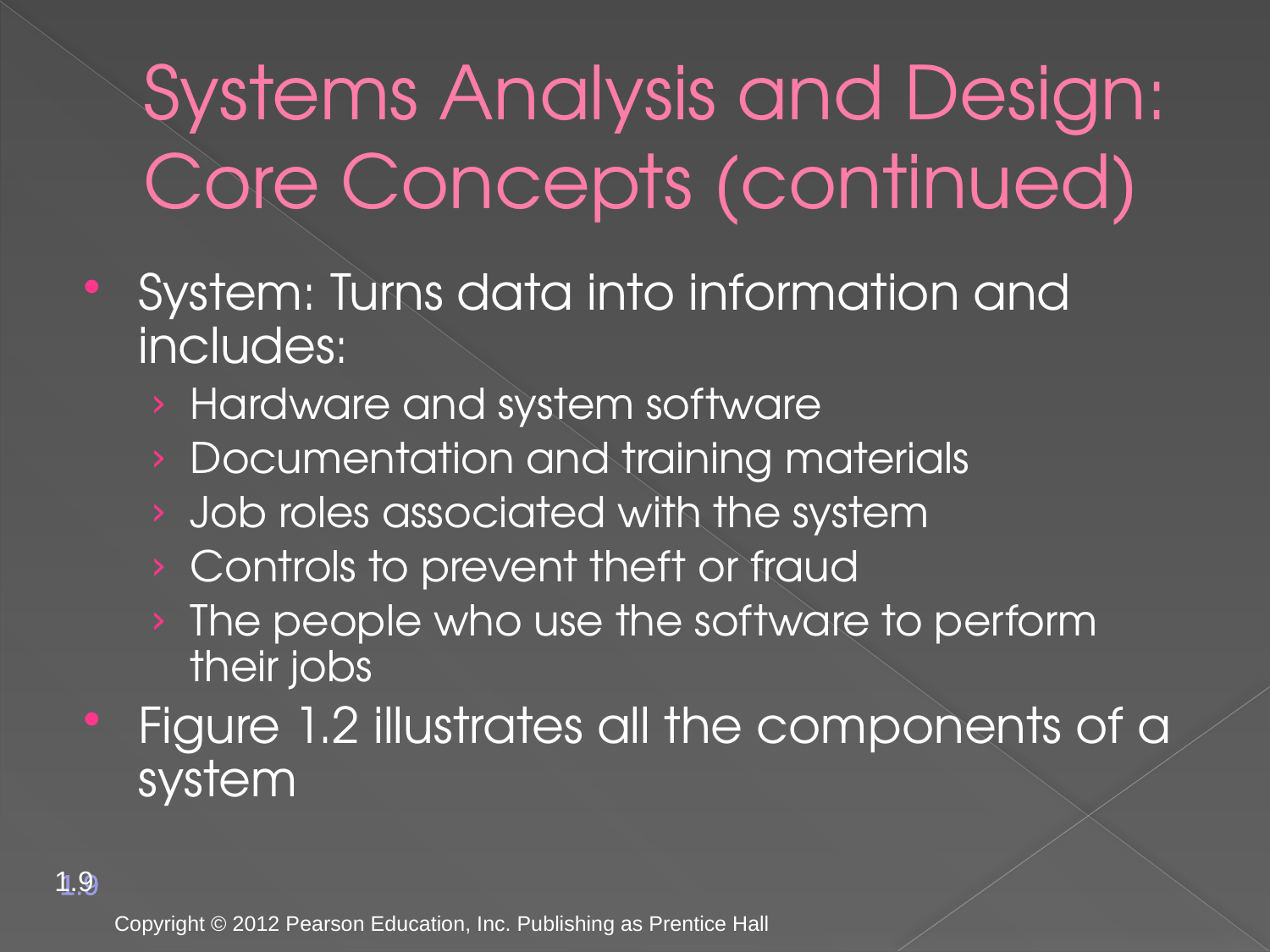

# Systems Analysis and Design: Core Concepts (continued)
System: Turns data into information and includes:
Hardware and system software
Documentation and training materials
Job roles associated with the system
Controls to prevent theft or fraud
The people who use the software to perform their jobs
Figure 1.2 illustrates all the components of a system
1.9
Copyright © 2012 Pearson Education, Inc. Publishing as Prentice Hall